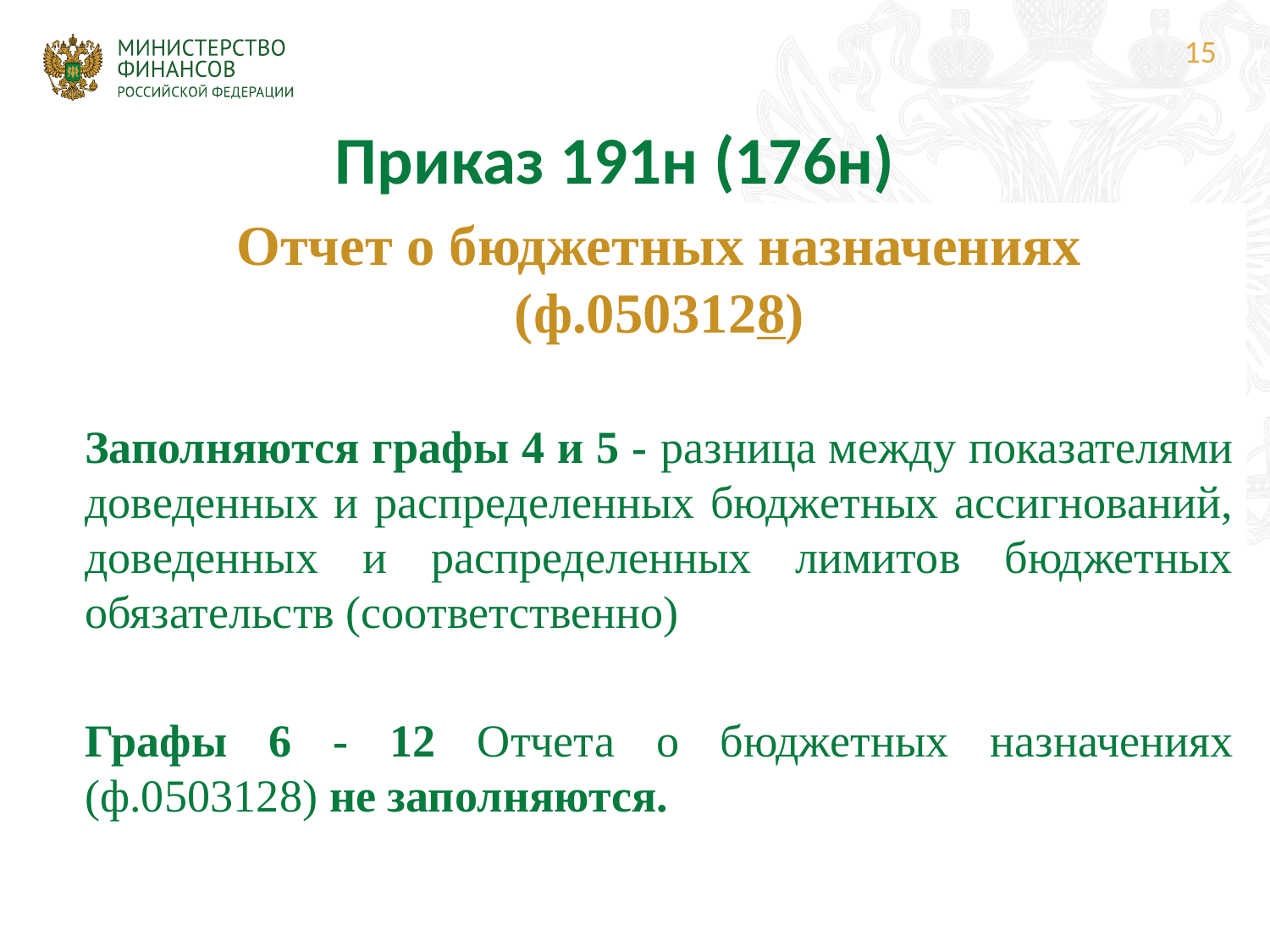

15
# Приказ 191н (176н)
Отчет о бюджетных назначениях (ф.0503128)

Заполняются графы 4 и 5 - разница между показателями доведенных и распределенных бюджетных ассигнований, доведенных и распределенных лимитов бюджетных обязательств (соответственно)

Графы 6 - 12 Отчета о бюджетных назначениях (ф.0503128) не заполняются.